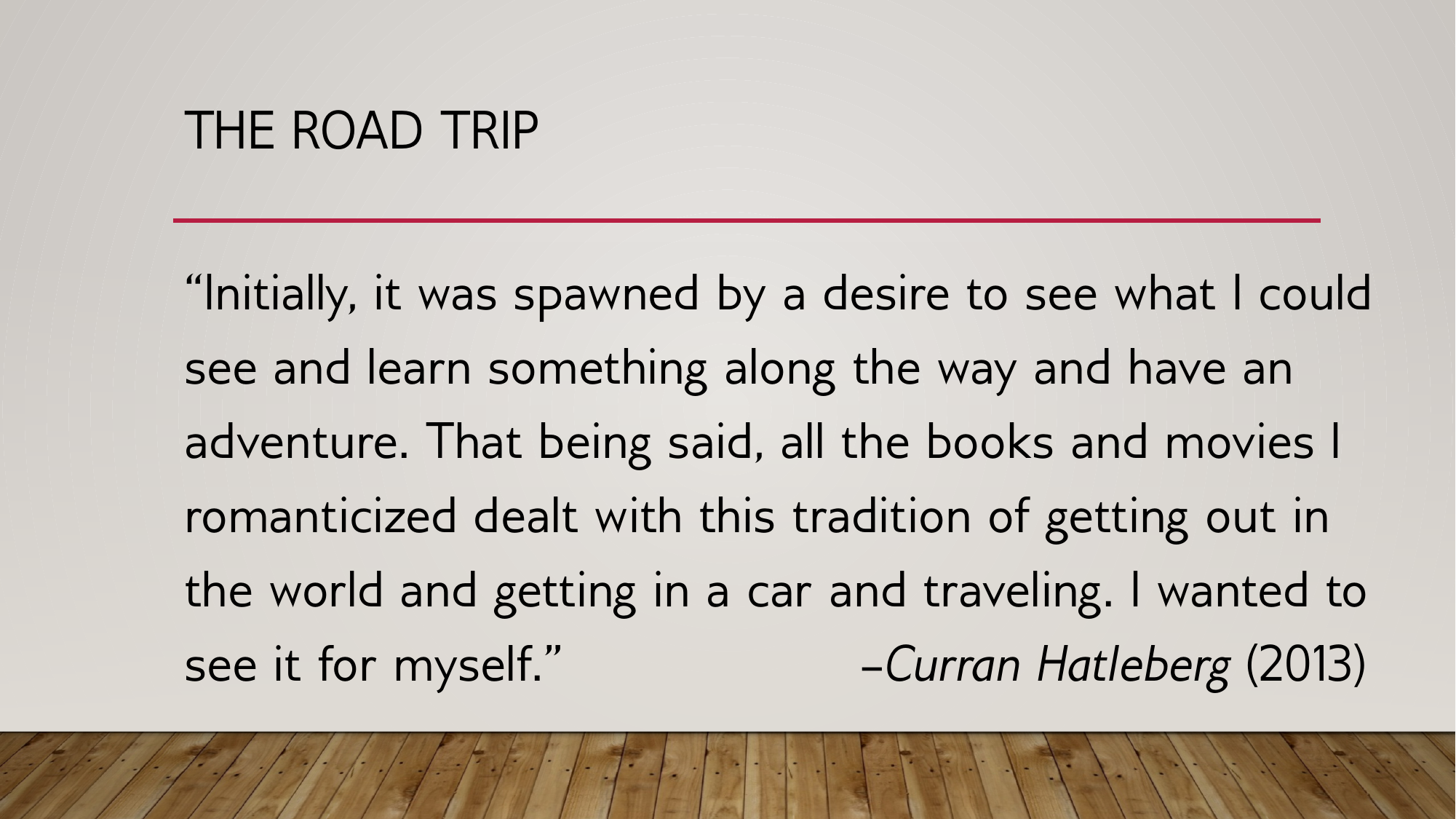

# The Road Trip
“Initially, it was spawned by a desire to see what I could see and learn something along the way and have an adventure. That being said, all the books and movies I romanticized dealt with this tradition of getting out in the world and getting in a car and traveling. I wanted to see it for myself.”                   –Curran Hatleberg (2013)